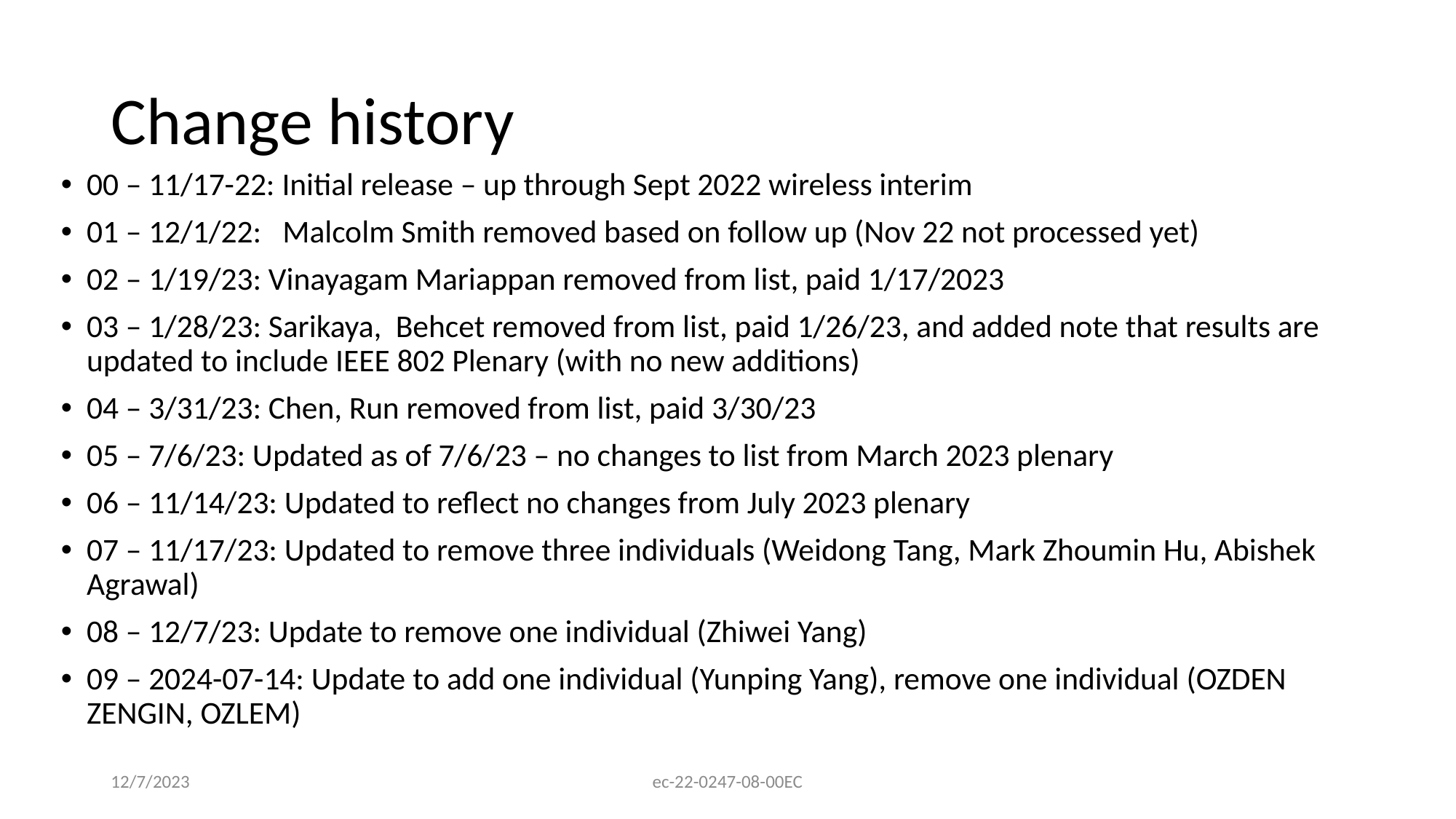

# Change history
00 – 11/17-22: Initial release – up through Sept 2022 wireless interim
01 – 12/1/22:   Malcolm Smith removed based on follow up (Nov 22 not processed yet)
02 – 1/19/23: Vinayagam Mariappan removed from list, paid 1/17/2023
03 – 1/28/23: Sarikaya,  Behcet removed from list, paid 1/26/23, and added note that results are updated to include IEEE 802 Plenary (with no new additions)
04 – 3/31/23: Chen, Run removed from list, paid 3/30/23
05 – 7/6/23: Updated as of 7/6/23 – no changes to list from March 2023 plenary
06 – 11/14/23: Updated to reflect no changes from July 2023 plenary
07 – 11/17/23: Updated to remove three individuals (Weidong Tang, Mark Zhoumin Hu, Abishek Agrawal)
08 – 12/7/23: Update to remove one individual (Zhiwei Yang)
09 – 2024-07-14: Update to add one individual (Yunping Yang), remove one individual (OZDEN ZENGIN, OZLEM)
12/7/2023
ec-22-0247-08-00EC